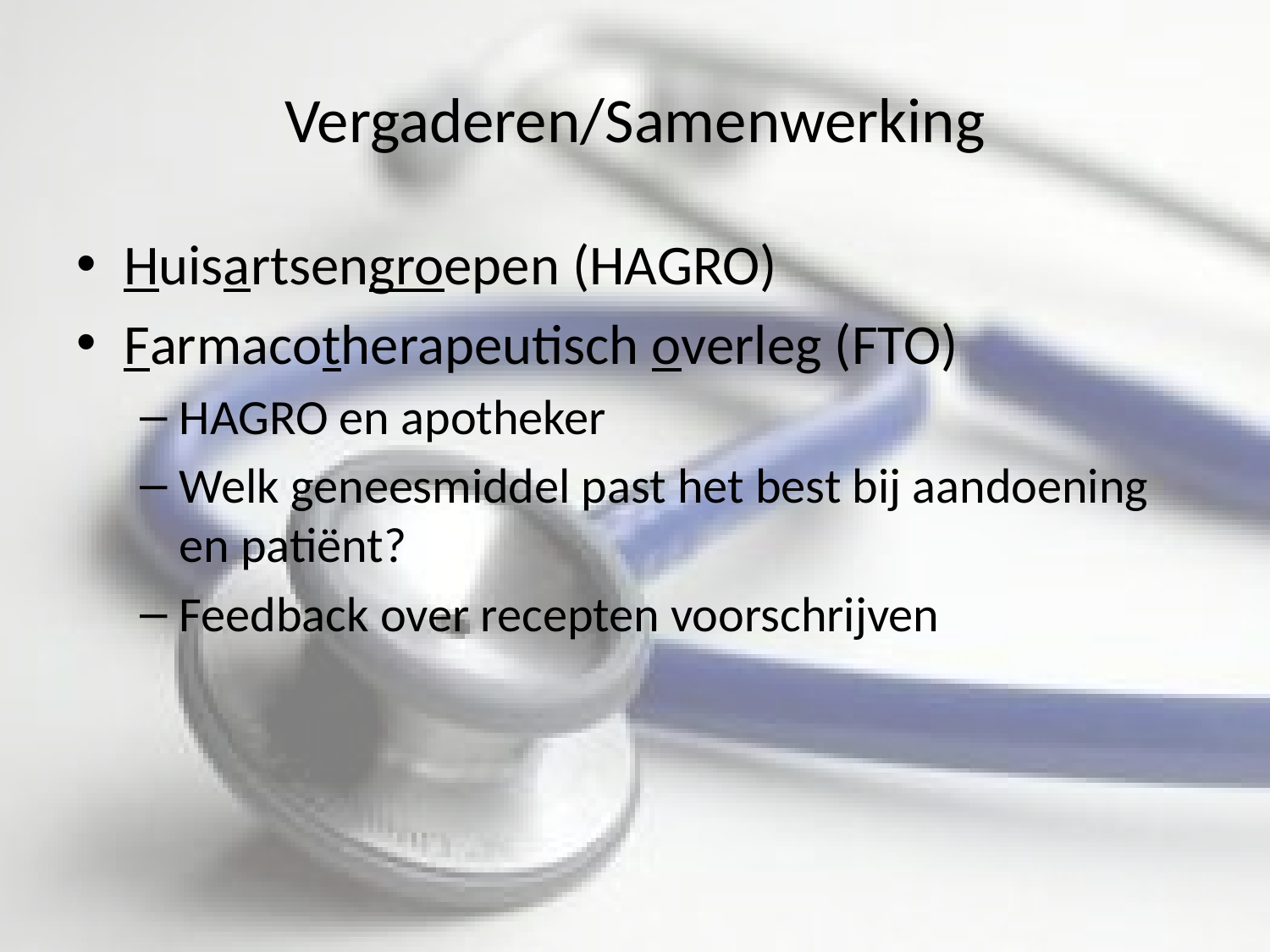

# Vergaderen/Samenwerking
Huisartsengroepen (HAGRO)
Farmacotherapeutisch overleg (FTO)
HAGRO en apotheker
Welk geneesmiddel past het best bij aandoening en patiënt?
Feedback over recepten voorschrijven